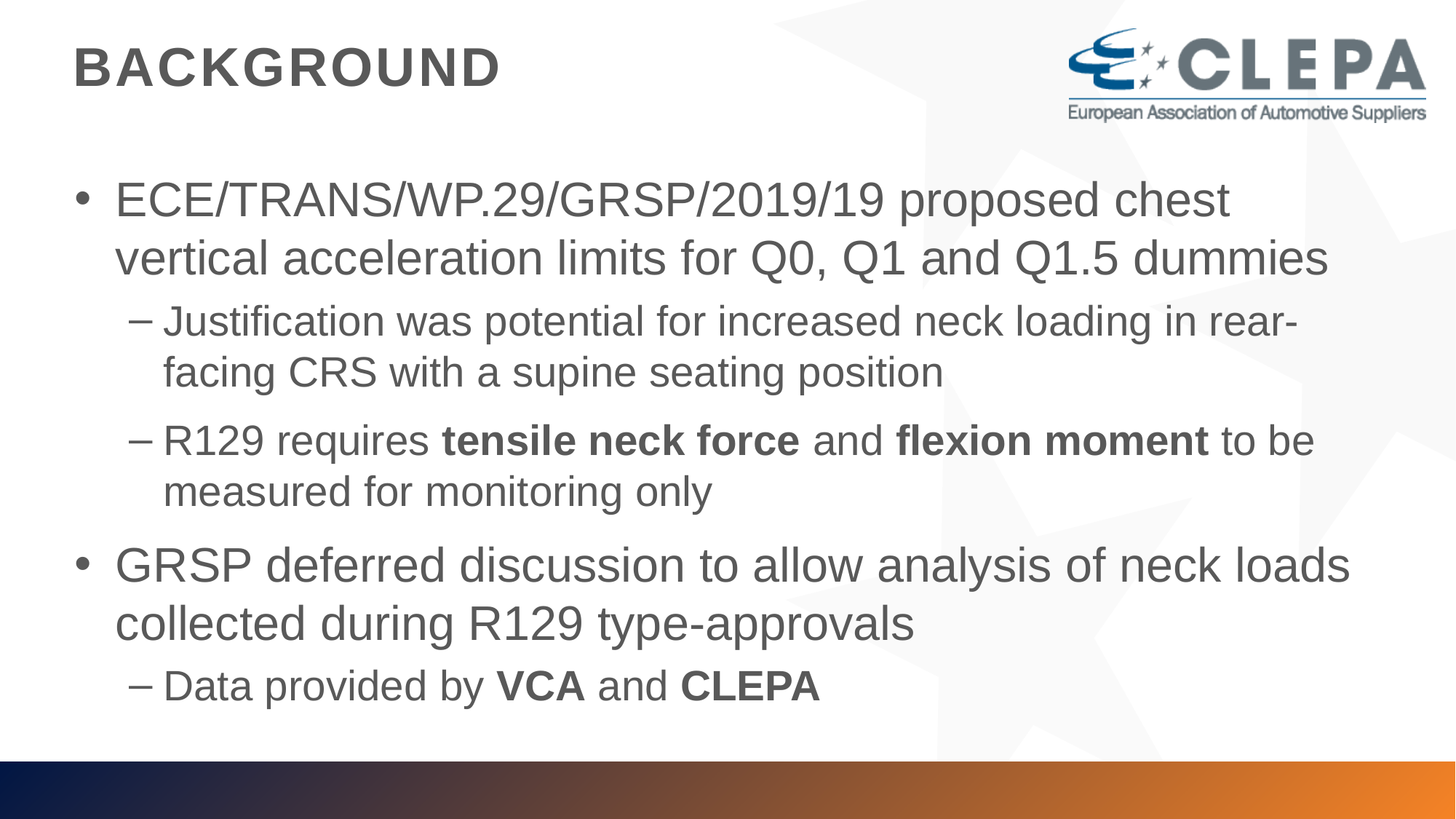

# BACKGROUND
ECE/TRANS/WP.29/GRSP/2019/19 proposed chest vertical acceleration limits for Q0, Q1 and Q1.5 dummies
Justification was potential for increased neck loading in rear-facing CRS with a supine seating position
R129 requires tensile neck force and flexion moment to be measured for monitoring only
GRSP deferred discussion to allow analysis of neck loads collected during R129 type-approvals
Data provided by VCA and CLEPA